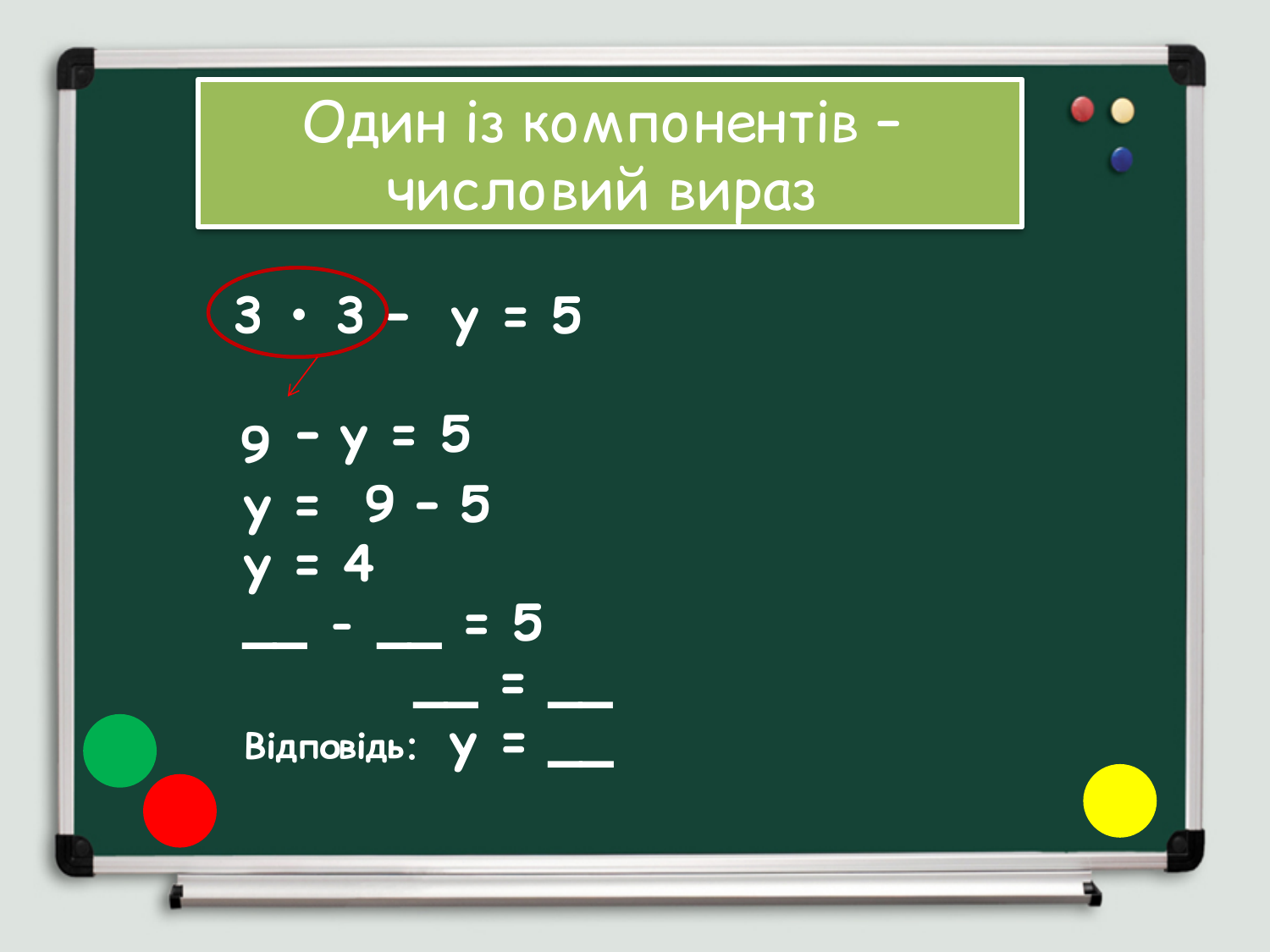

Один із компонентів –
числовий вираз

3 • 3 –  у = 5

   – у = 5
9
у =  9 – 5
у = 4
__ - __ = 5
        __ = __
Відповідь:  у = __